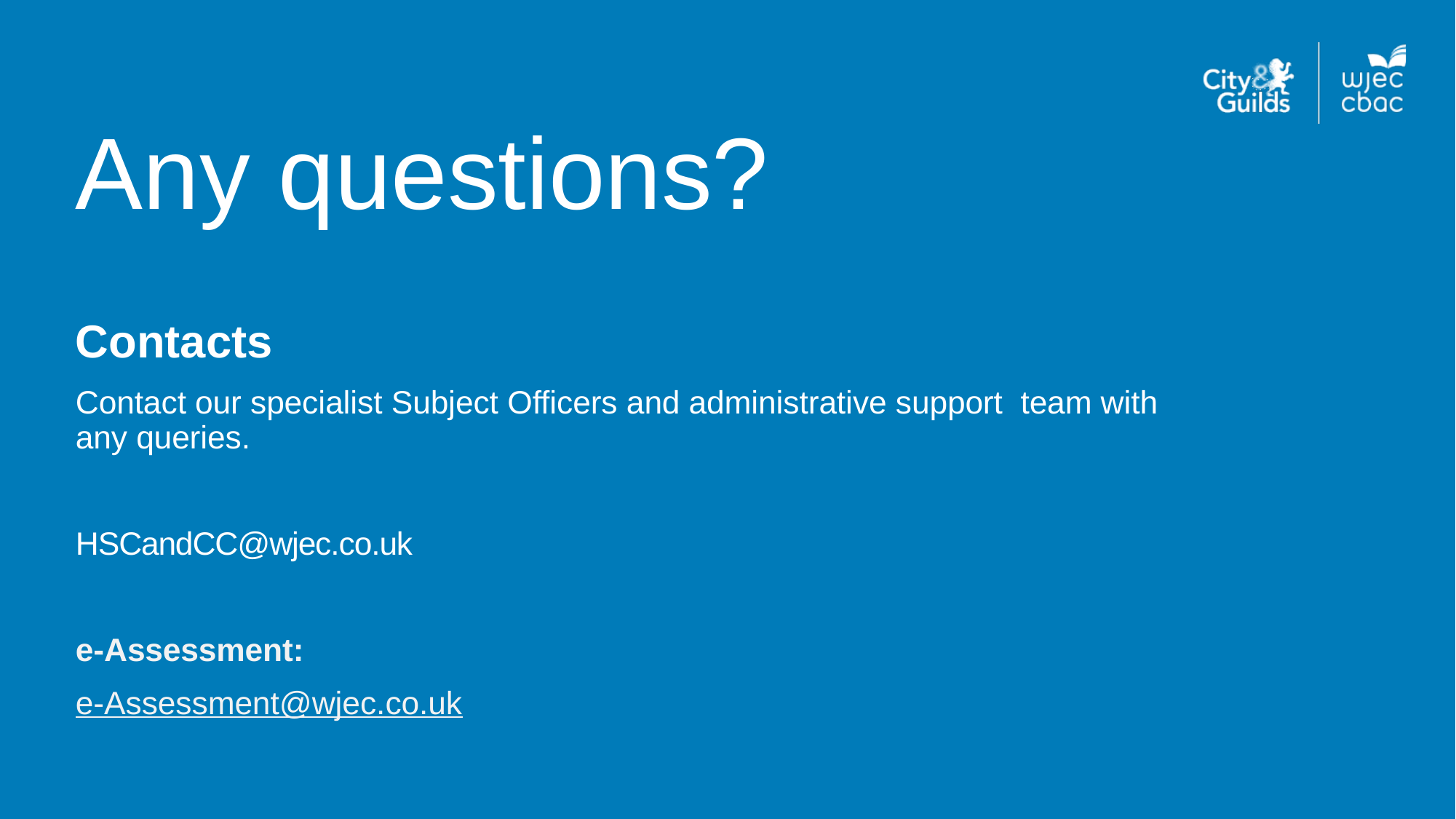

Any questions?

Contacts
Contact our specialist Subject Officers and administrative support  team with any queries.

HSCandCC@wjec.co.uk

e-Assessment:
e-Assessment@wjec.co.uk